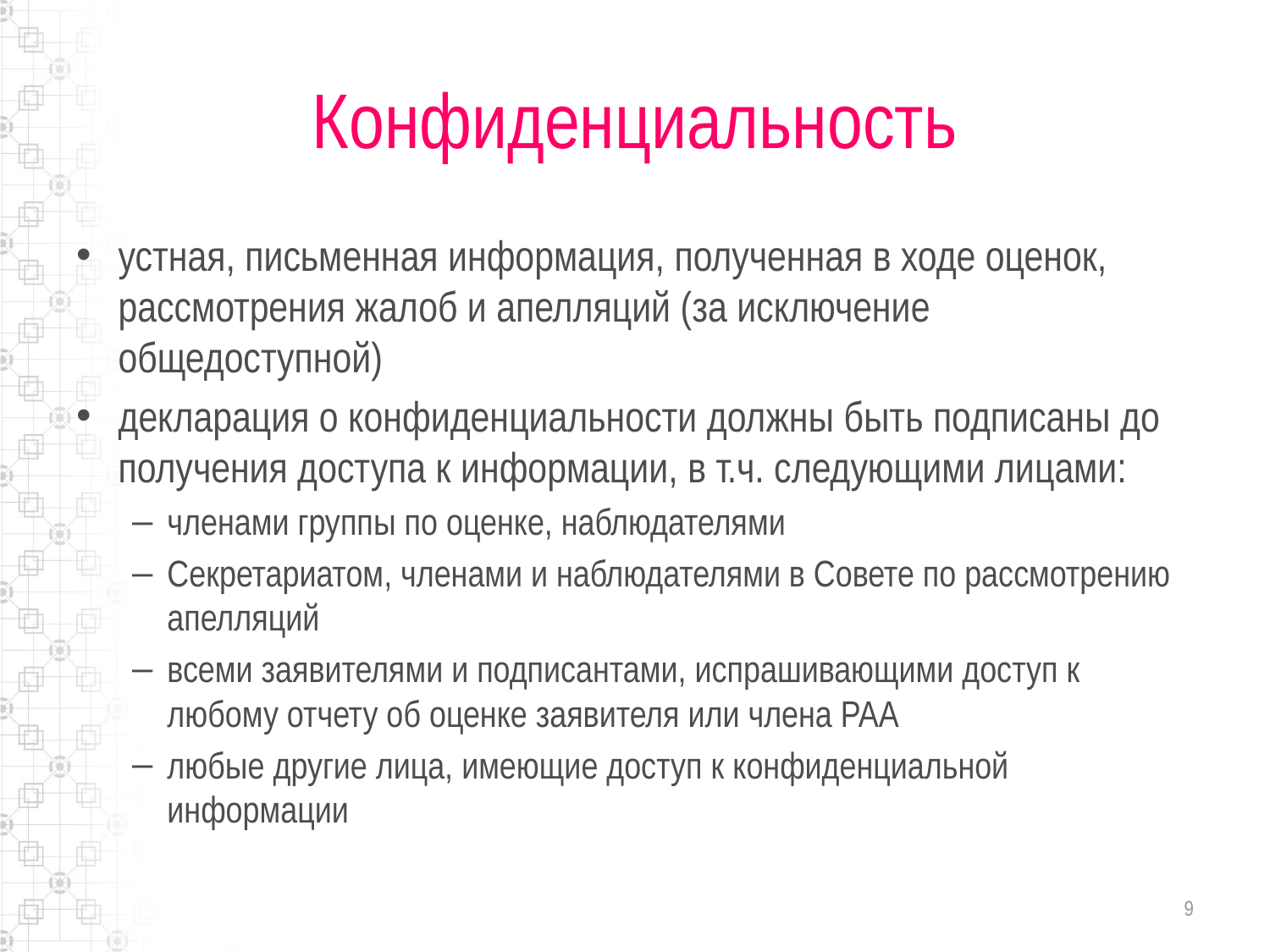

# Конфиденциальность
устная, письменная информация, полученная в ходе оценок, рассмотрения жалоб и апелляций (за исключение общедоступной)
декларация о конфиденциальности должны быть подписаны до получения доступа к информации, в т.ч. следующими лицами:
членами группы по оценке, наблюдателями
Секретариатом, членами и наблюдателями в Совете по рассмотрению апелляций
всеми заявителями и подписантами, испрашивающими доступ к любому отчету об оценке заявителя или члена РАА
любые другие лица, имеющие доступ к конфиденциальной информации

9